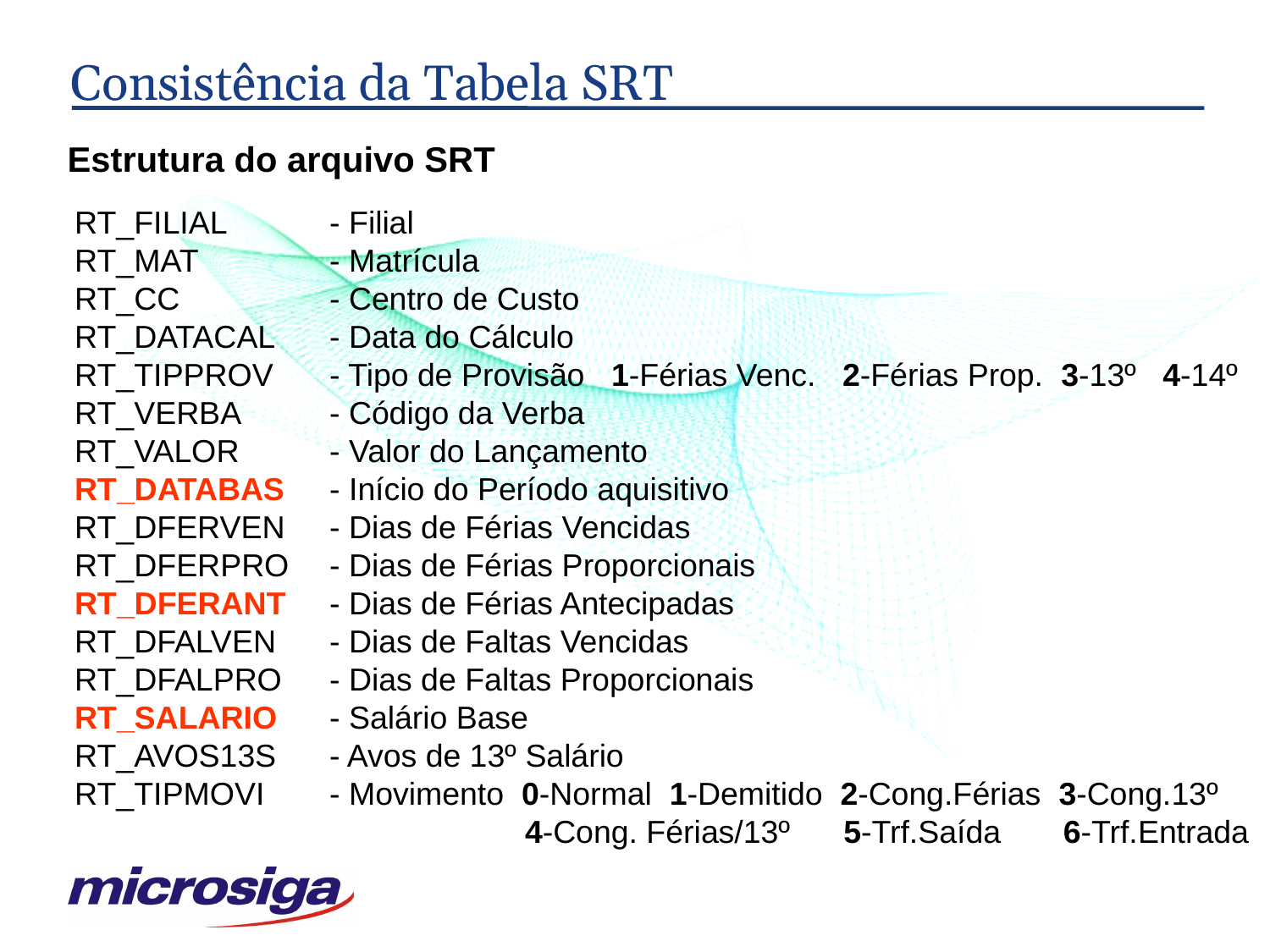

# Consistência da Tabela SRT
Estrutura do arquivo SRT

RT_FILIAL
RT_MAT
RT_CC
RT_DATACAL
RT_TIPPROV
RT_VERBA
RT_VALOR
RT_DATABAS
RT_DFERVEN
RT_DFERPRO
RT_DFERANT
RT_DFALVEN
RT_DFALPRO
RT_SALARIO
RT_AVOS13S
RT_TIPMOVI

- Filial
- Matrícula
- Centro de Custo
- Data do Cálculo
- Tipo de Provisão   1-Férias Venc.   2-Férias Prop.  3-13º   4-14º
- Código da Verba
- Valor do Lançamento
- Início do Período aquisitivo
- Dias de Férias Vencidas
- Dias de Férias Proporcionais
- Dias de Férias Antecipadas
- Dias de Faltas Vencidas
- Dias de Faltas Proporcionais
- Salário Base
- Avos de 13º Salário
- Movimento  0-Normal  1-Demitido  2-Cong.Férias  3-Cong.13º
                      4-Cong. Férias/13º      5-Trf.Saída       6-Trf.Entrada